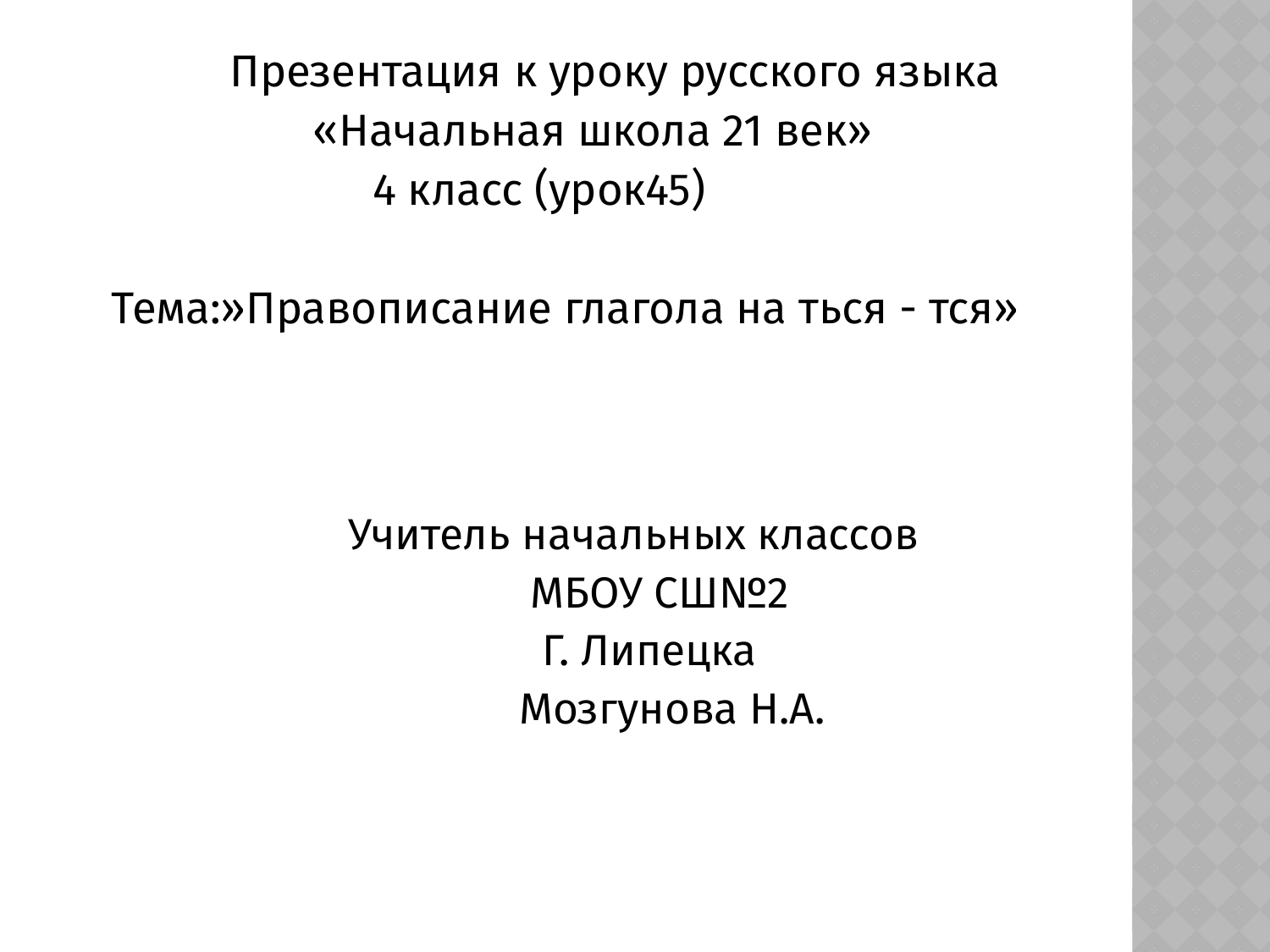

Презентация к уроку русского языка
                 «Начальная школа 21 век»
                      4 класс (урок45)

Тема:»Правописание глагола на ться - тся»

                                   Учитель начальных классов
                                    МБОУ СШ№2
                                     Г. Липецка
                                   Мозгунова Н.А.

#